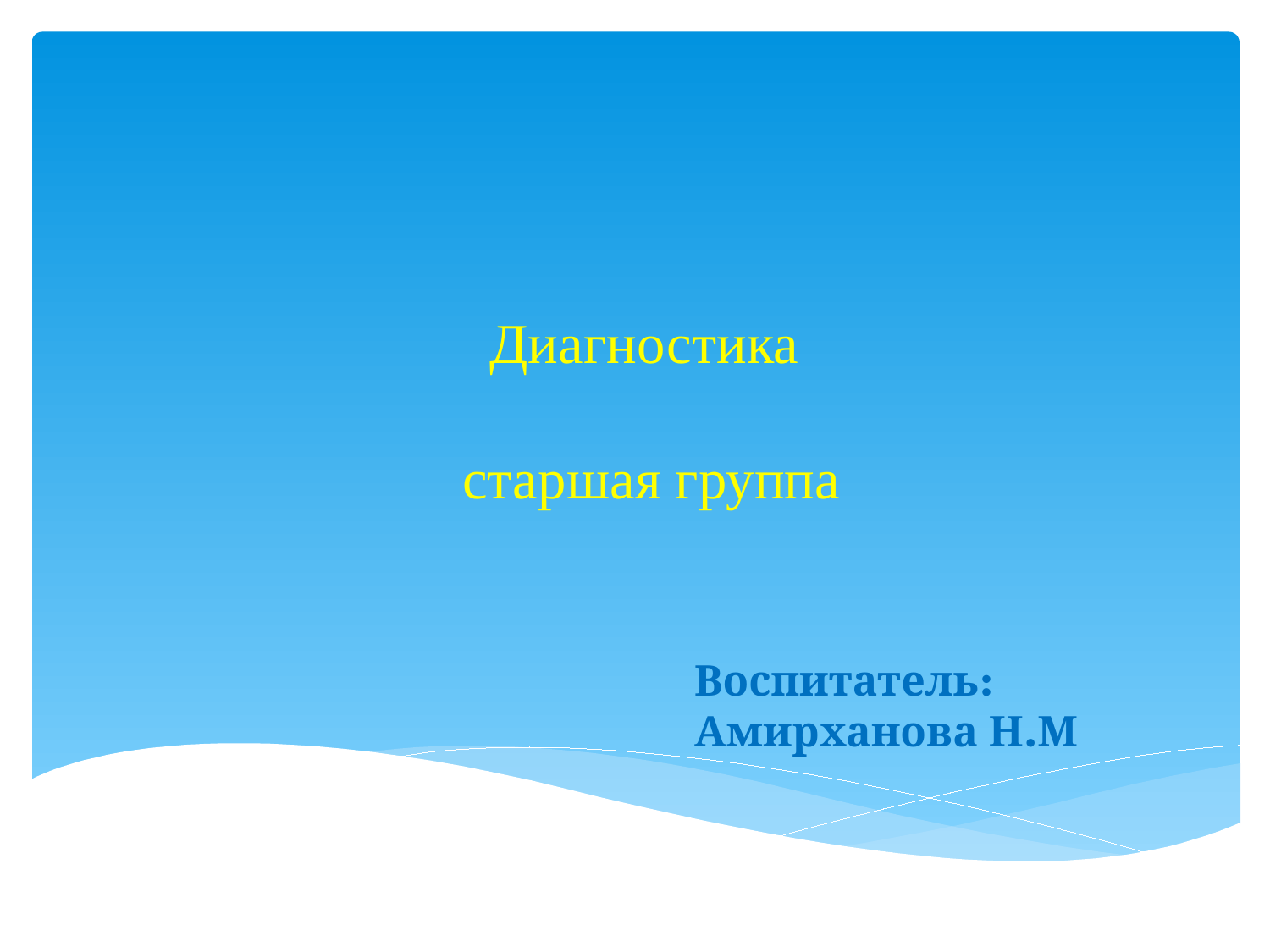

# Диагностика старшая группа

                    Воспитатель:
                    Амирханова Н.М